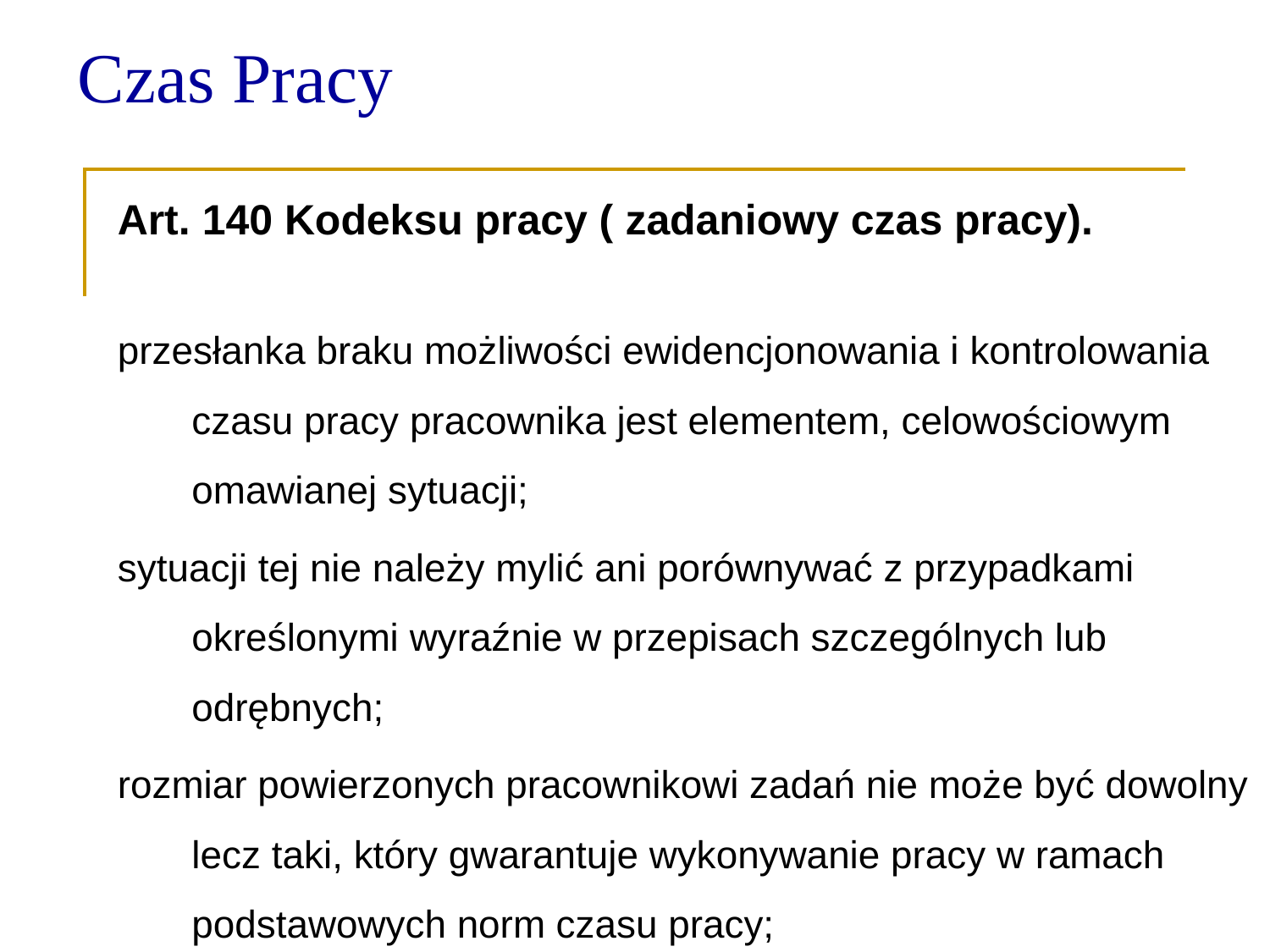

Czas Pracy
Art. 140 Kodeksu pracy ( zadaniowy czas pracy).
przesłanka braku możliwości ewidencjonowania i kontrolowania czasu pracy pracownika jest elementem, celowościowym omawianej sytuacji;
sytuacji tej nie należy mylić ani porównywać z przypadkami określonymi wyraźnie w przepisach szczególnych lub odrębnych;
rozmiar powierzonych pracownikowi zadań nie może być dowolny lecz taki, który gwarantuje wykonywanie pracy w ramach podstawowych norm czasu pracy;